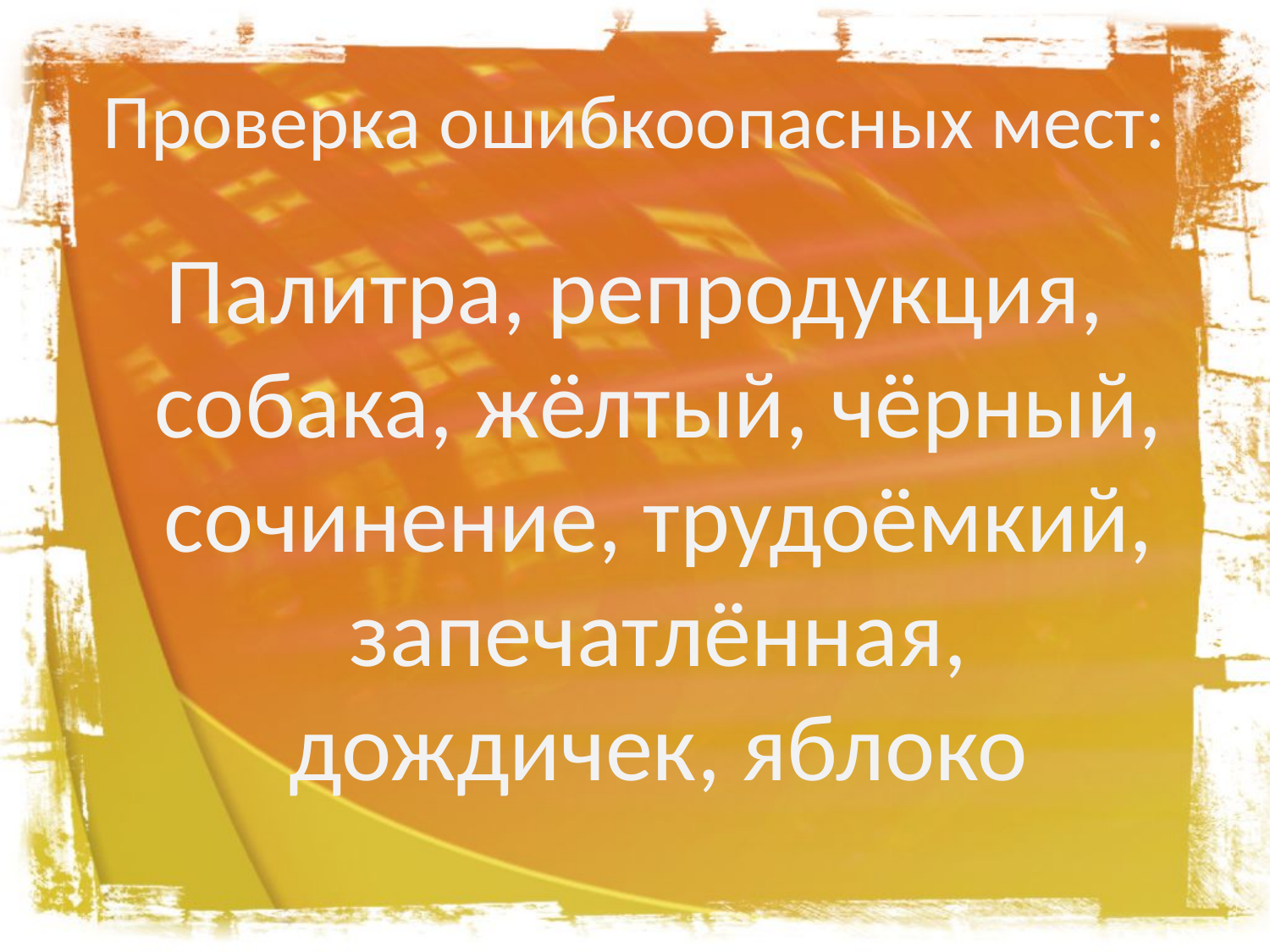

# Проверка ошибкоопасных мест:
Палитра, репродукция, собака, жёлтый, чёрный, сочинение, трудоёмкий, запечатлённая, дождичек, яблоко